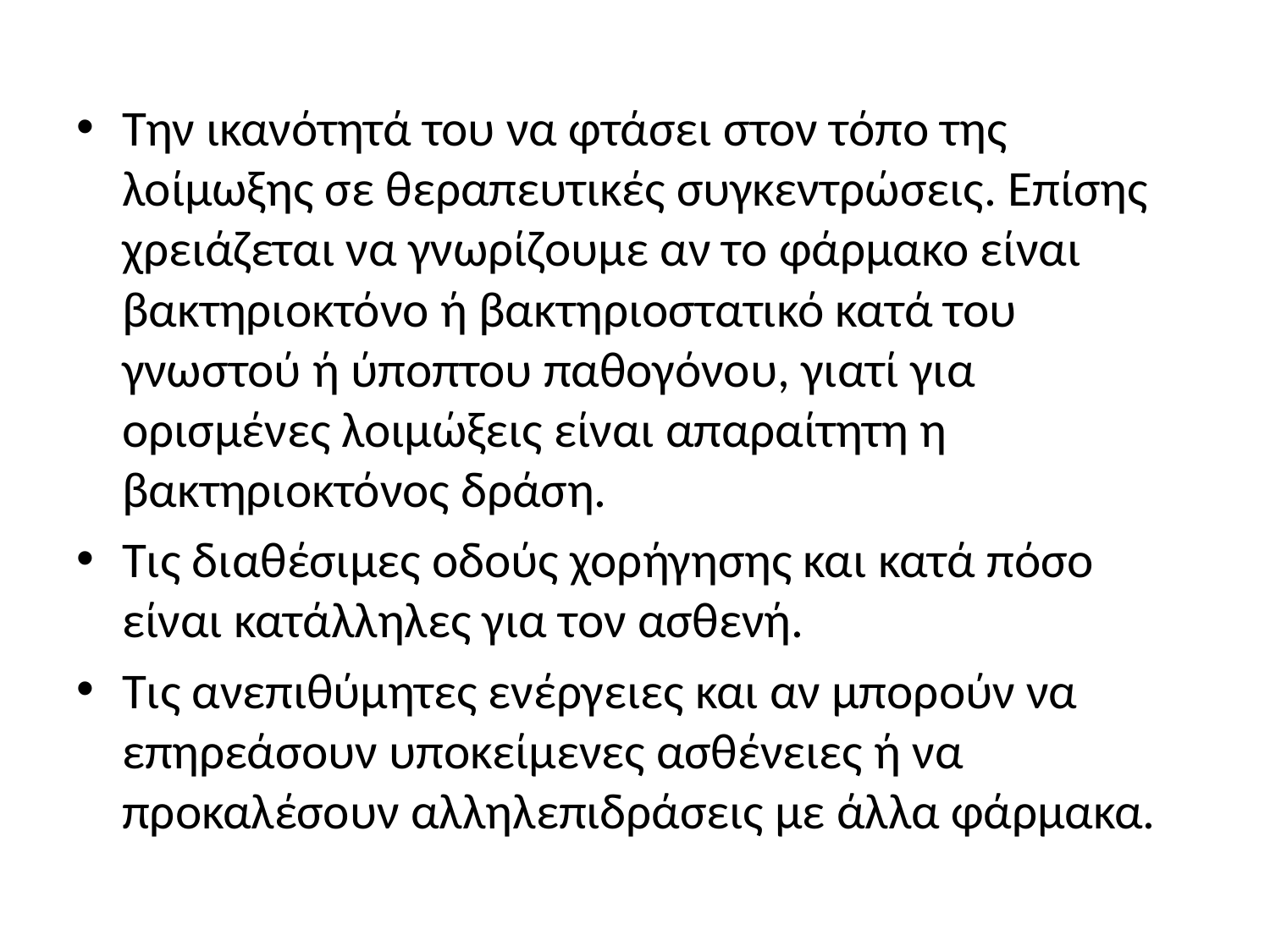

Την ικανότητά του να φτάσει στον τόπο της λοίμωξης σε θεραπευτικές συγκεντρώσεις. Επίσης χρειάζεται να γνωρίζουμε αν το φάρμακο είναι βακτηριοκτόνο ή βακτηριοστατικό κατά του γνωστού ή ύποπτου παθογόνου, γιατί για ορισμένες λοιμώξεις είναι απαραίτητη η βακτηριοκτόνος δράση.
Τις διαθέσιμες οδούς χορήγησης και κατά πόσο είναι κατάλληλες για τον ασθενή.
Τις ανεπιθύμητες ενέργειες και αν μπορούν να επηρεάσουν υποκείμενες ασθένειες ή να προκαλέσουν αλληλεπιδράσεις με άλλα φάρμακα.